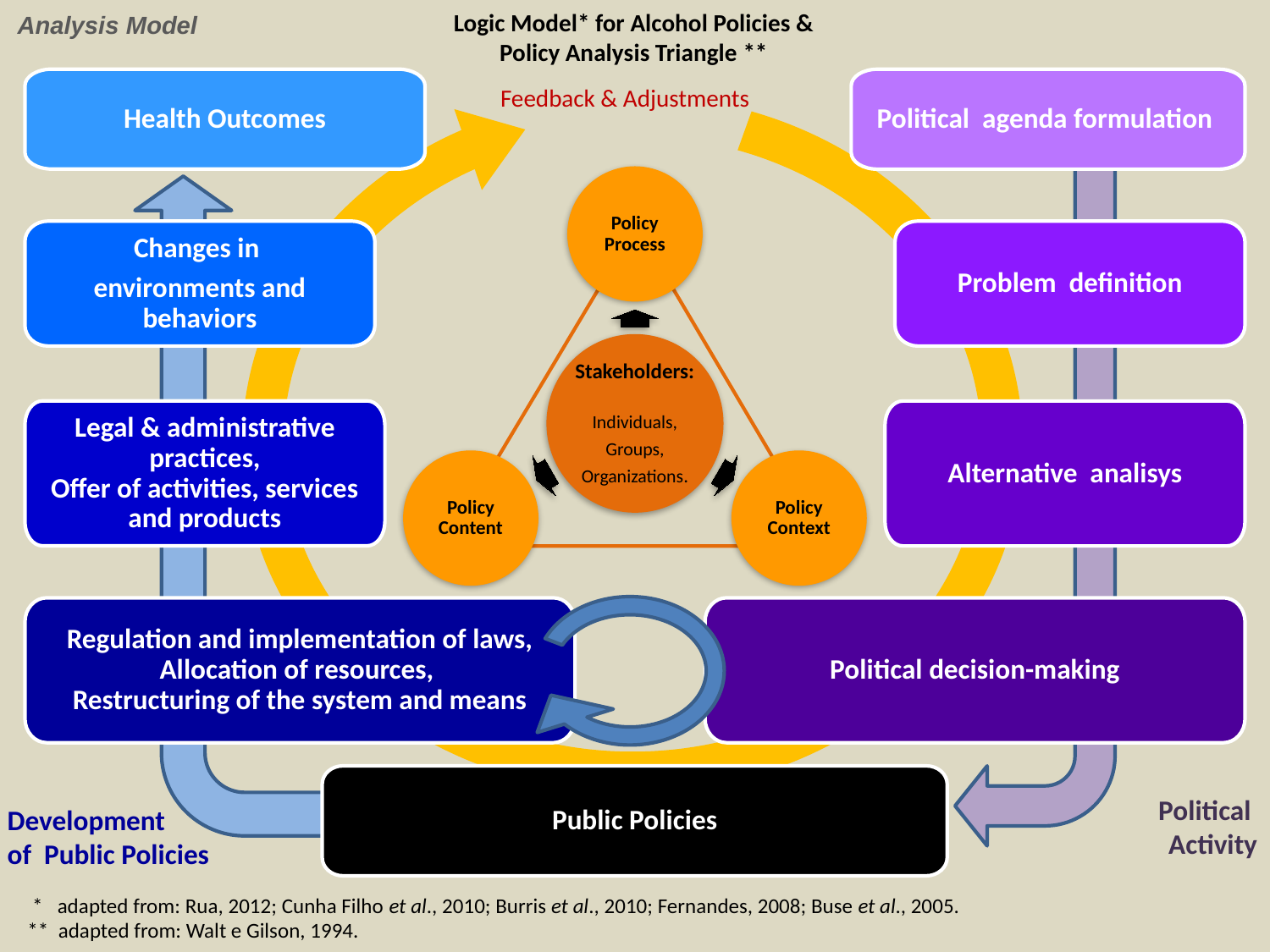

Logic Model* for Alcohol Policies &
Policy Analysis Triangle **
Analysis Model
Health Outcomes
Political  agenda formulation

Changes in
environments and behaviors
Problem  definition
Legal & administrative practices,
Offer of activities, services and products
Alternative  analisys
Regulation and implementation of laws,
Allocation of resources,
Restructuring of the system and means
Political decision-making
Public Policies
Feedback & Adjustments

Stakeholders:
Individuals,
Groups,
Organizations.

Policy Process

Policy Context

Policy Content

Political
Activity
Development
of  Public Policies
 *   adapted from: Rua, 2012; Cunha Filho et al., 2010; Burris et al., 2010; Fernandes, 2008; Buse et al., 2005.
**  adapted from: Walt e Gilson, 1994.